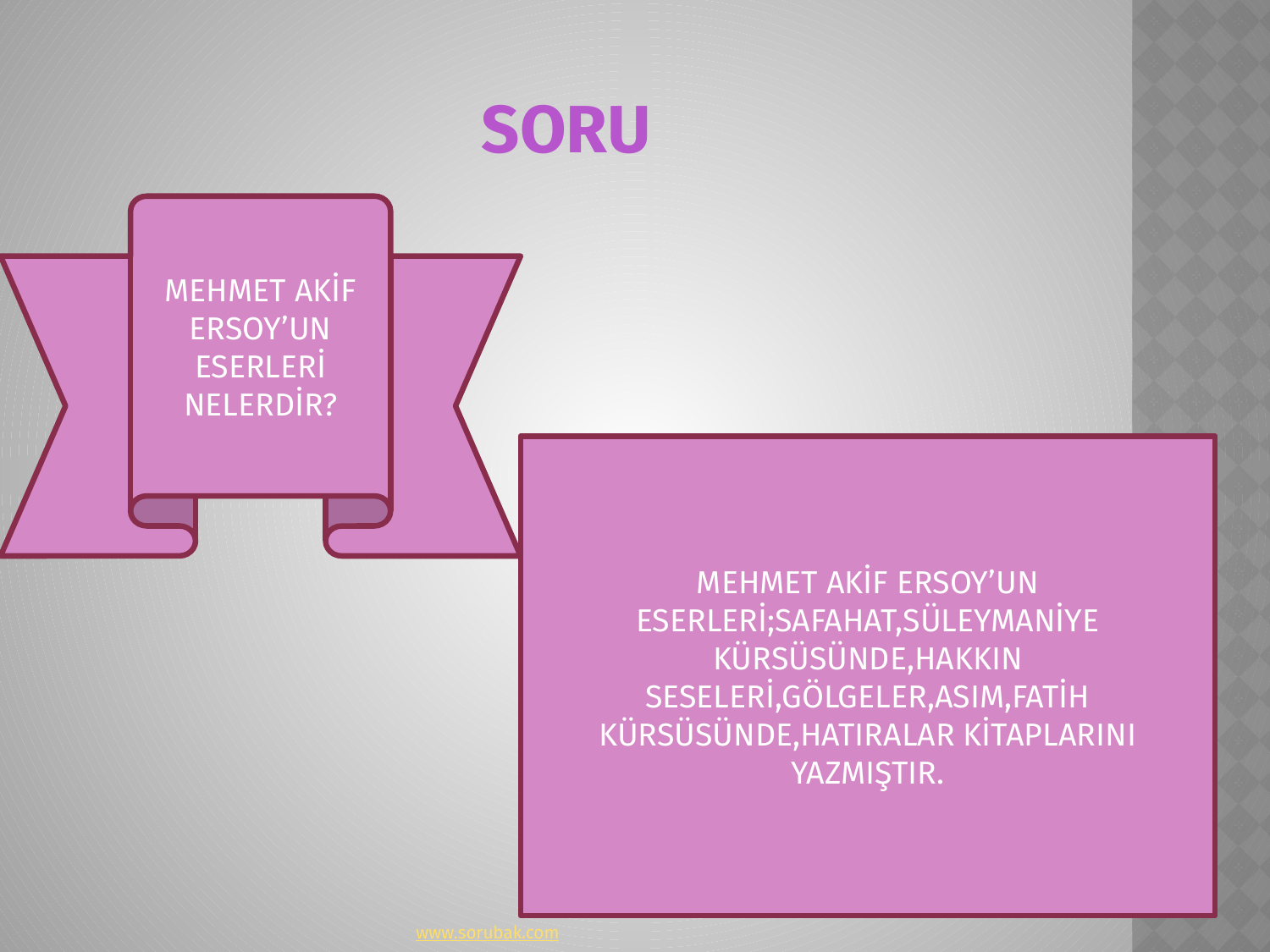

# SORU
MEHMET AKİF ERSOY’UN ESERLERİ NELERDİR?

MEHMET AKİF ERSOY’UN ESERLERİ;SAFAHAT,SÜLEYMANİYE KÜRSÜSÜNDE,HAKKIN SESELERİ,GÖLGELER,ASIM,FATİH KÜRSÜSÜNDE,HATIRALAR KİTAPLARINI YAZMIŞTIR.
www.sorubak.com